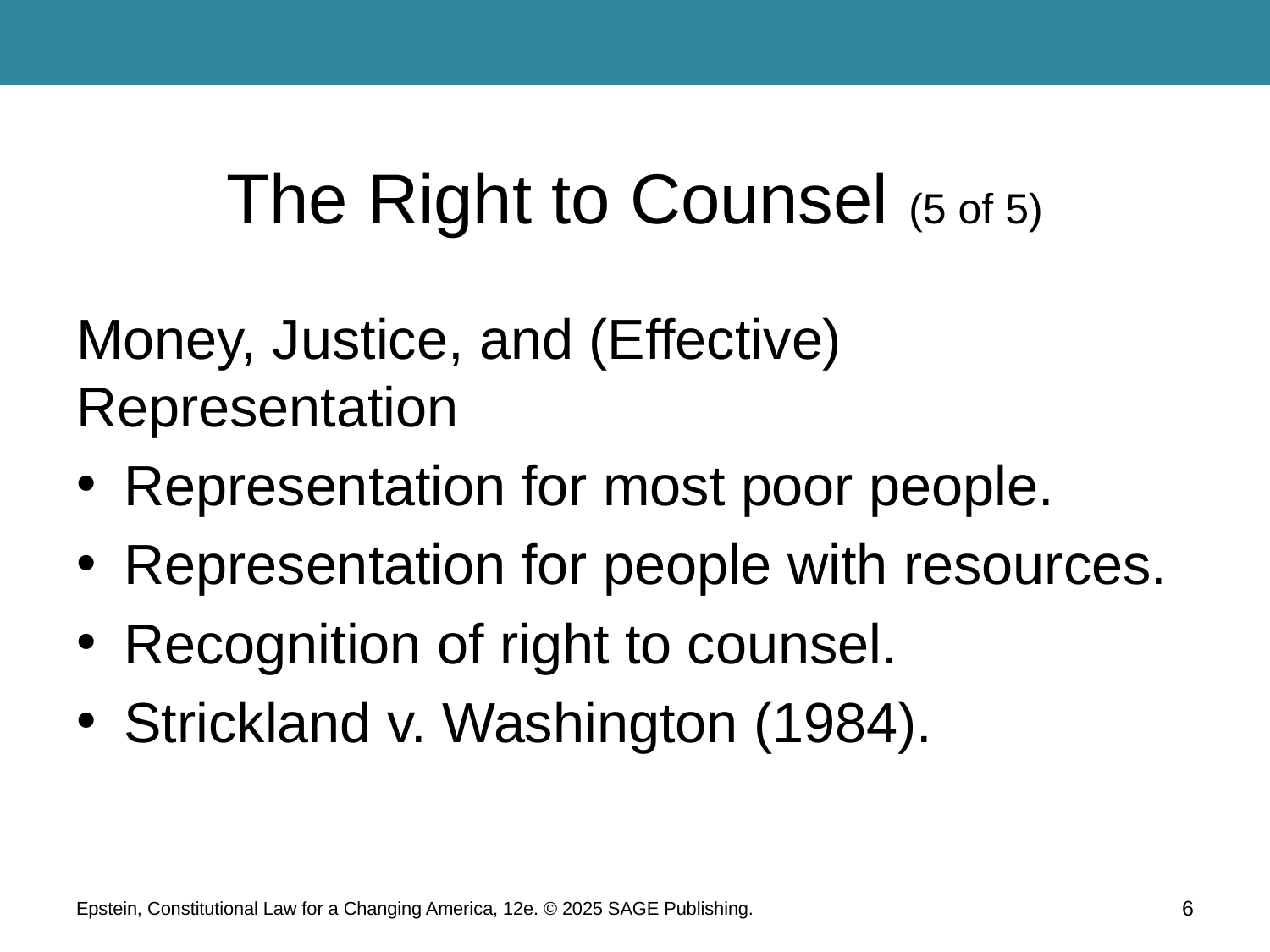

# The Right to Counsel (5 of 5)
Money, Justice, and (Effective) Representation
Representation for most poor people.
Representation for people with resources.
Recognition of right to counsel.
Strickland v. Washington (1984).
Epstein, Constitutional Law for a Changing America, 12e. © 2025 SAGE Publishing.
6